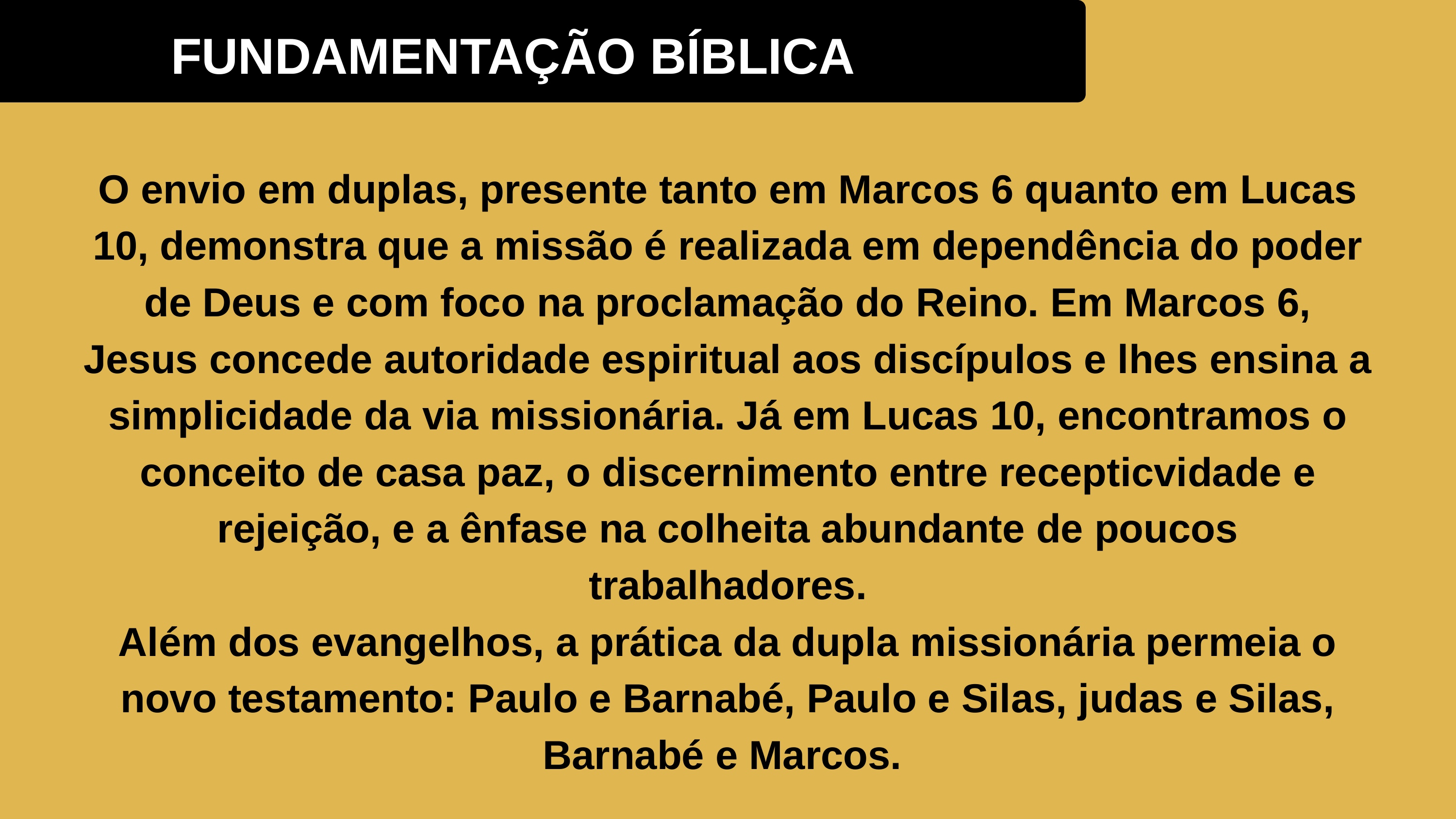

FUNDAMENTAÇÃO BÍBLICA
O envio em duplas, presente tanto em Marcos 6 quanto em Lucas 10, demonstra que a missão é realizada em dependência do poder de Deus e com foco na proclamação do Reino. Em Marcos 6, Jesus concede autoridade espiritual aos discípulos e lhes ensina a simplicidade da via missionária. Já em Lucas 10, encontramos o conceito de casa paz, o discernimento entre recepticvidade e rejeição, e a ênfase na colheita abundante de poucos trabalhadores.
Além dos evangelhos, a prática da dupla missionária permeia o novo testamento: Paulo e Barnabé, Paulo e Silas, judas e Silas, Barnabé e Marcos.